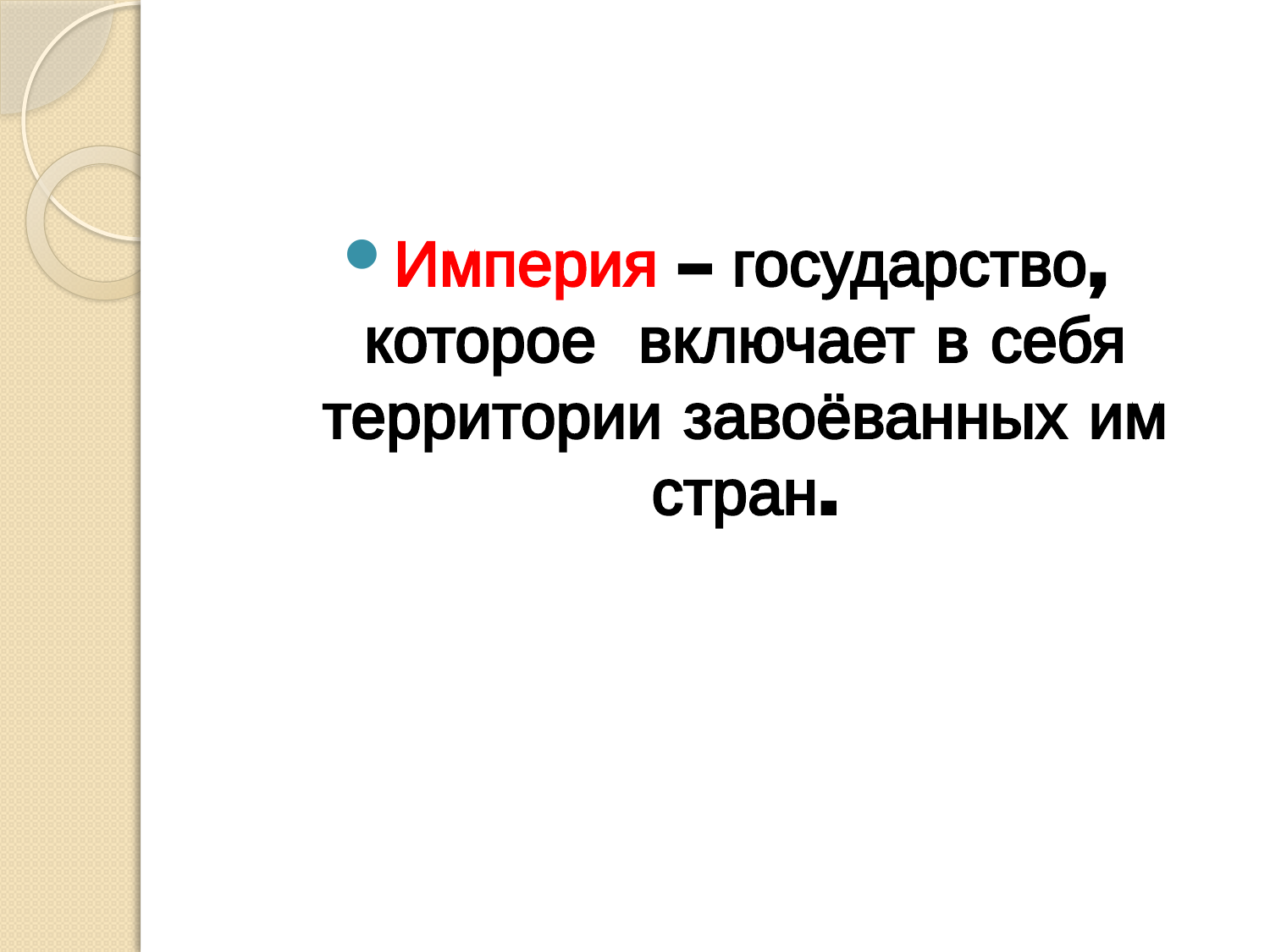

Империя – государство, которое  включает в себя территории завоёванных им стран.